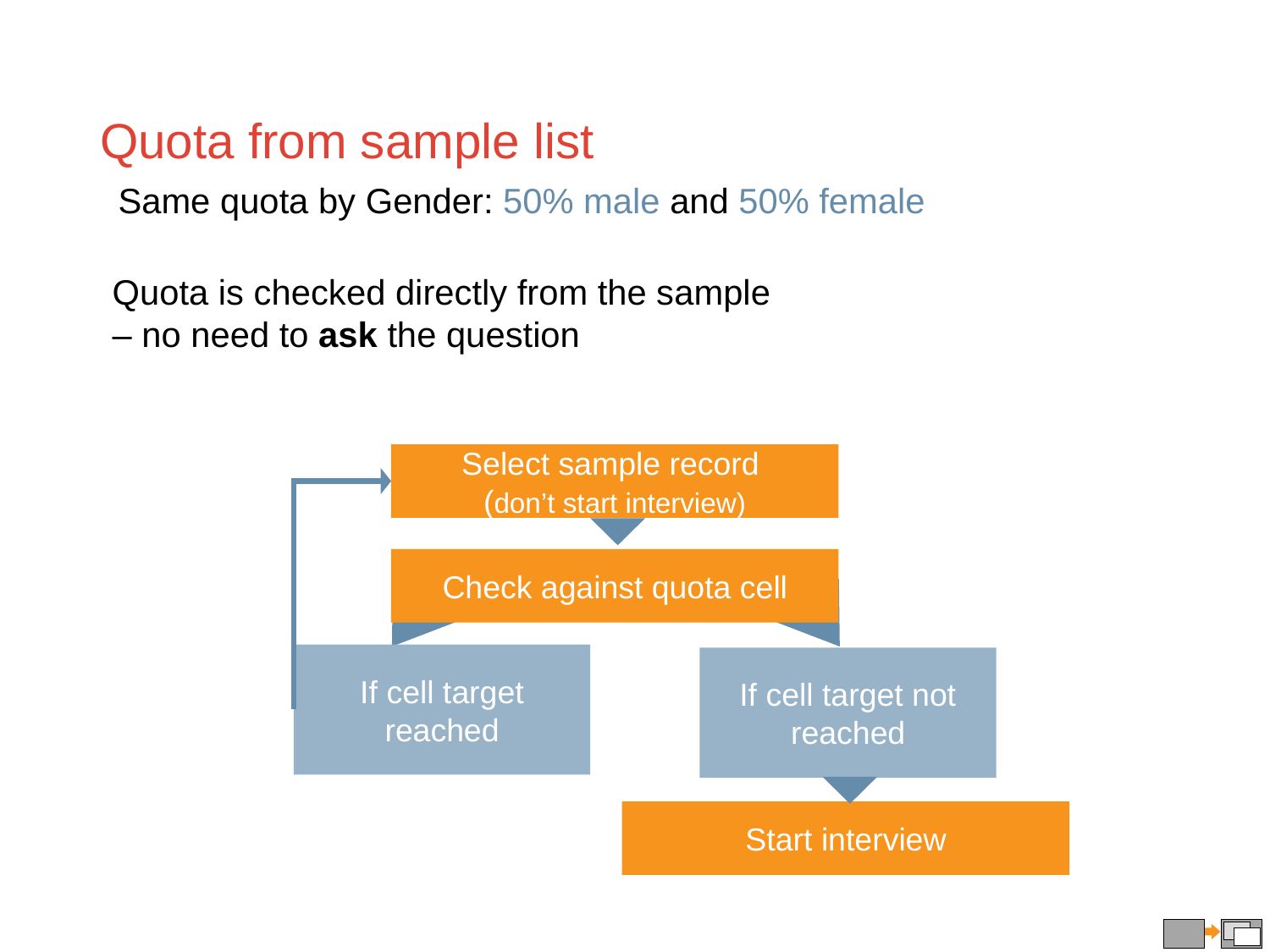

# Quota from sample list
Same quota by Gender: 50% male and 50% female
Quota is checked directly from the sample
– no need to ask the question
Select sample record
(don’t start interview)

Check against quota cell

If cell target reached

If cell target not reached

Start interview